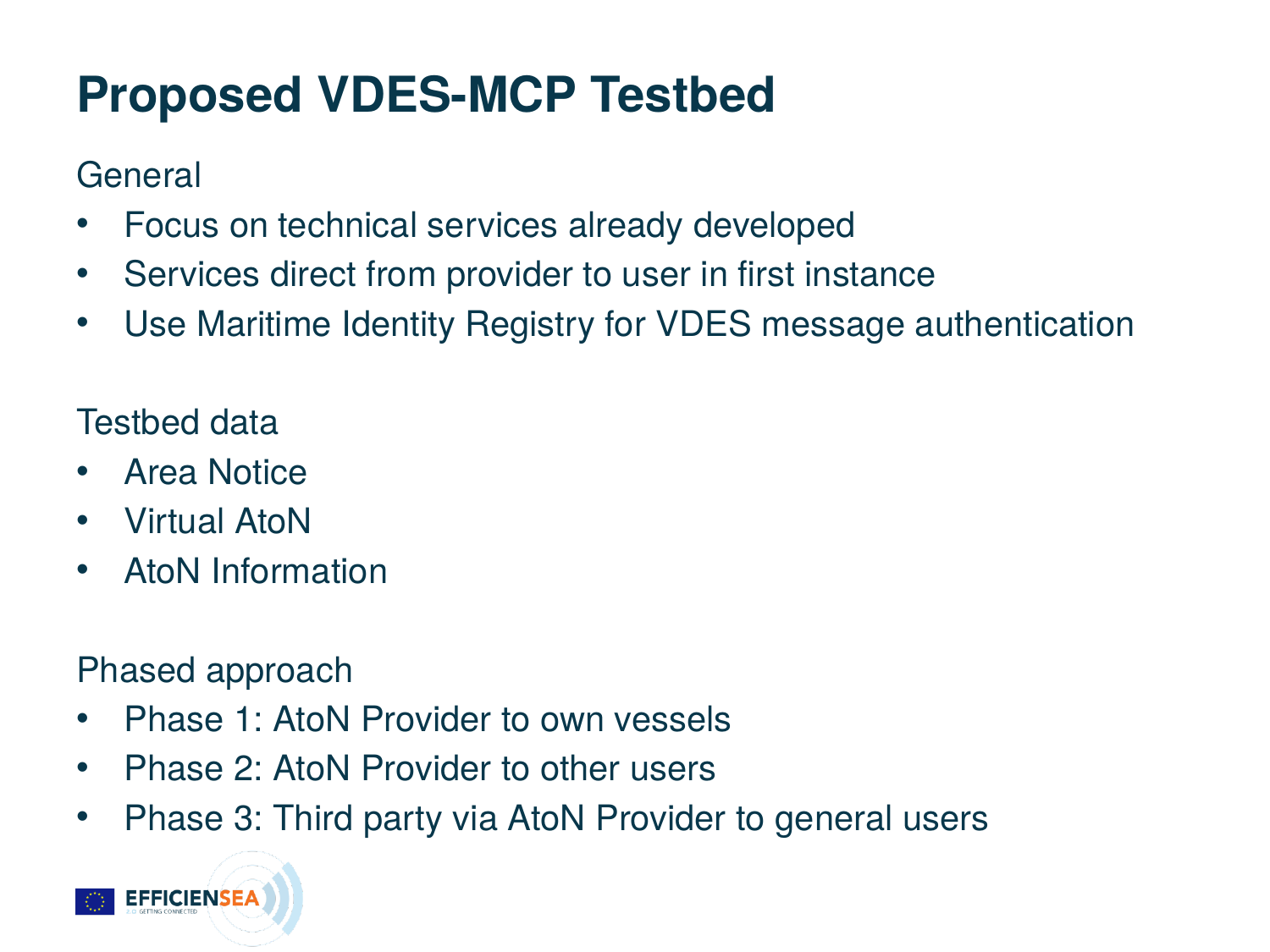

# Proposed VDES-MCP Testbed
General
Focus on technical services already developed
Services direct from provider to user in first instance
Use Maritime Identity Registry for VDES message authentication

Testbed data
Area Notice
Virtual AtoN
AtoN Information

Phased approach
Phase 1: AtoN Provider to own vessels
Phase 2: AtoN Provider to other users
Phase 3: Third party via AtoN Provider to general users